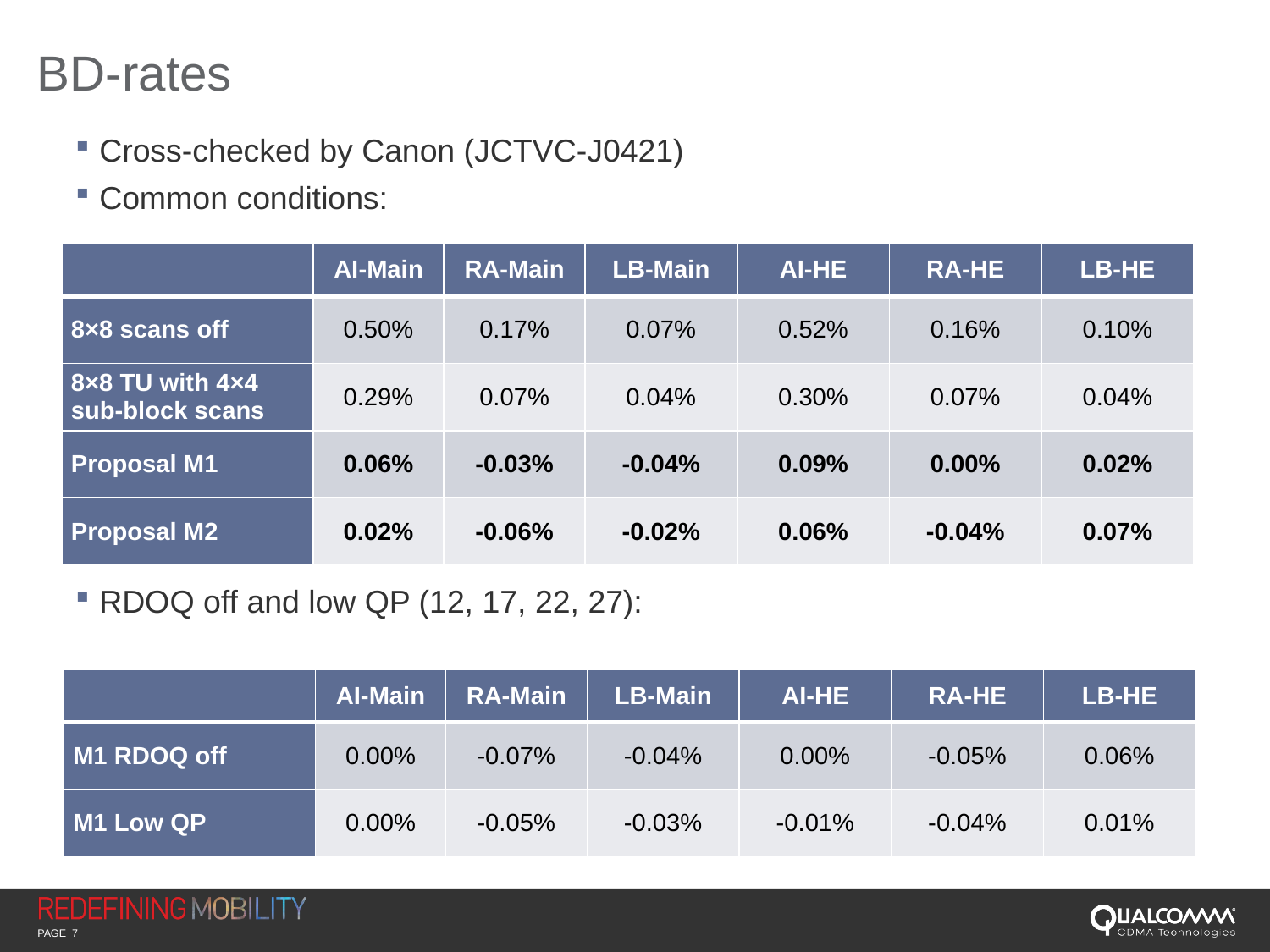

# BD-rates
Cross-checked by Canon (JCTVC-J0421)
Common conditions:

RDOQ off and low QP (12, 17, 22, 27):

|  | AI-Main | RA-Main | LB-Main | AI-HE | RA-HE | LB-HE |
| --- | --- | --- | --- | --- | --- | --- |
| 8×8 scans off | 0.50% | 0.17% | 0.07% | 0.52% | 0.16% | 0.10% |
| 8×8 TU with 4×4 sub-block scans | 0.29% | 0.07% | 0.04% | 0.30% | 0.07% | 0.04% |
| Proposal M1 | 0.06% | -0.03% | -0.04% | 0.09% | 0.00% | 0.02% |
| Proposal M2 | 0.02% | -0.06% | -0.02% | 0.06% | -0.04% | 0.07% |
|  | AI-Main | RA-Main | LB-Main | AI-HE | RA-HE | LB-HE |
| --- | --- | --- | --- | --- | --- | --- |
| M1 RDOQ off | 0.00% | -0.07% | -0.04% | 0.00% | -0.05% | 0.06% |
| M1 Low QP | 0.00% | -0.05% | -0.03% | -0.01% | -0.04% | 0.01% |